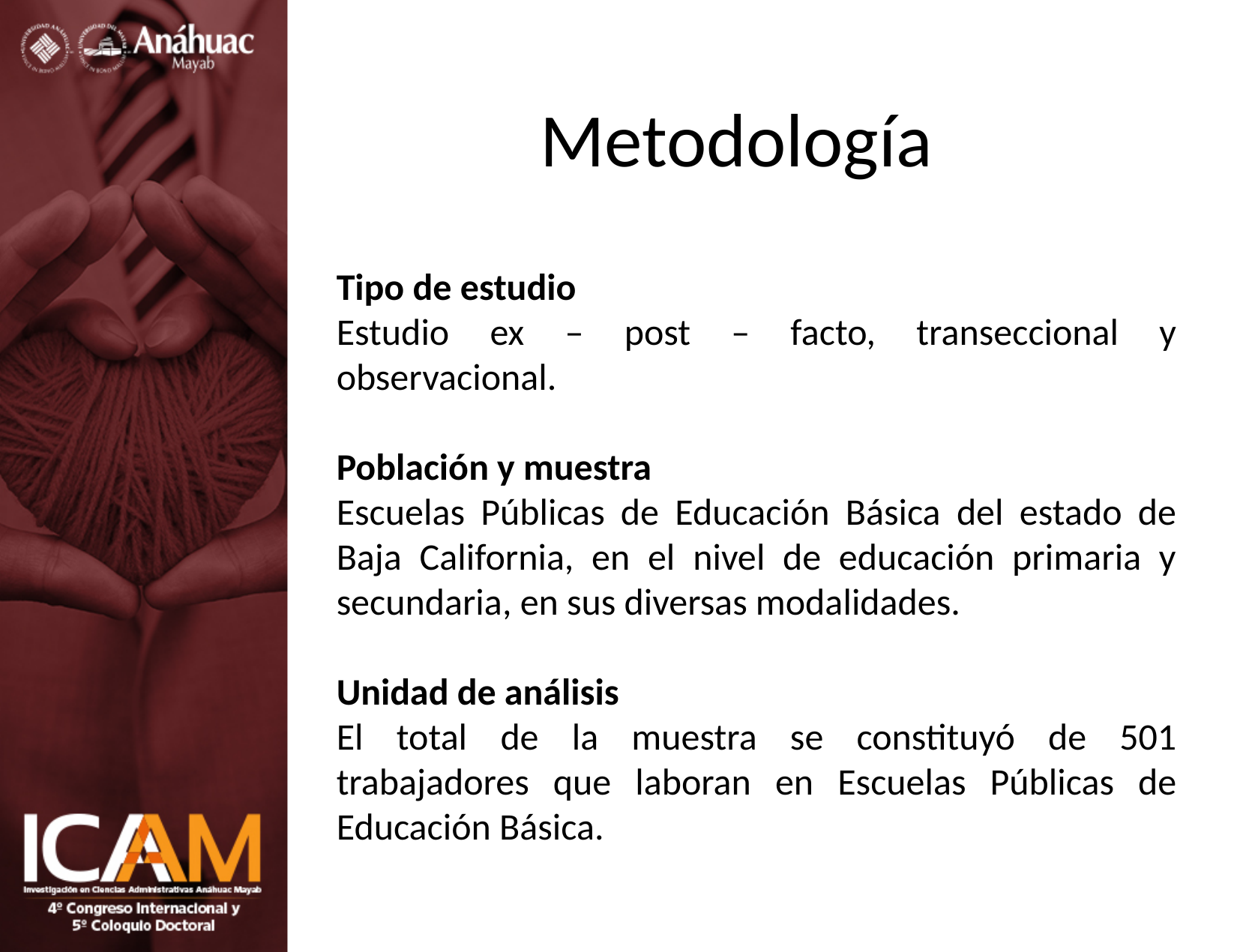

# Metodología
Tipo de estudio
Estudio ex – post – facto, transeccional y observacional.

Población y muestra
Escuelas Públicas de Educación Básica del estado de Baja California, en el nivel de educación primaria y secundaria, en sus diversas modalidades.

Unidad de análisis
El total de la muestra se constituyó de 501 trabajadores que laboran en Escuelas Públicas de Educación Básica.